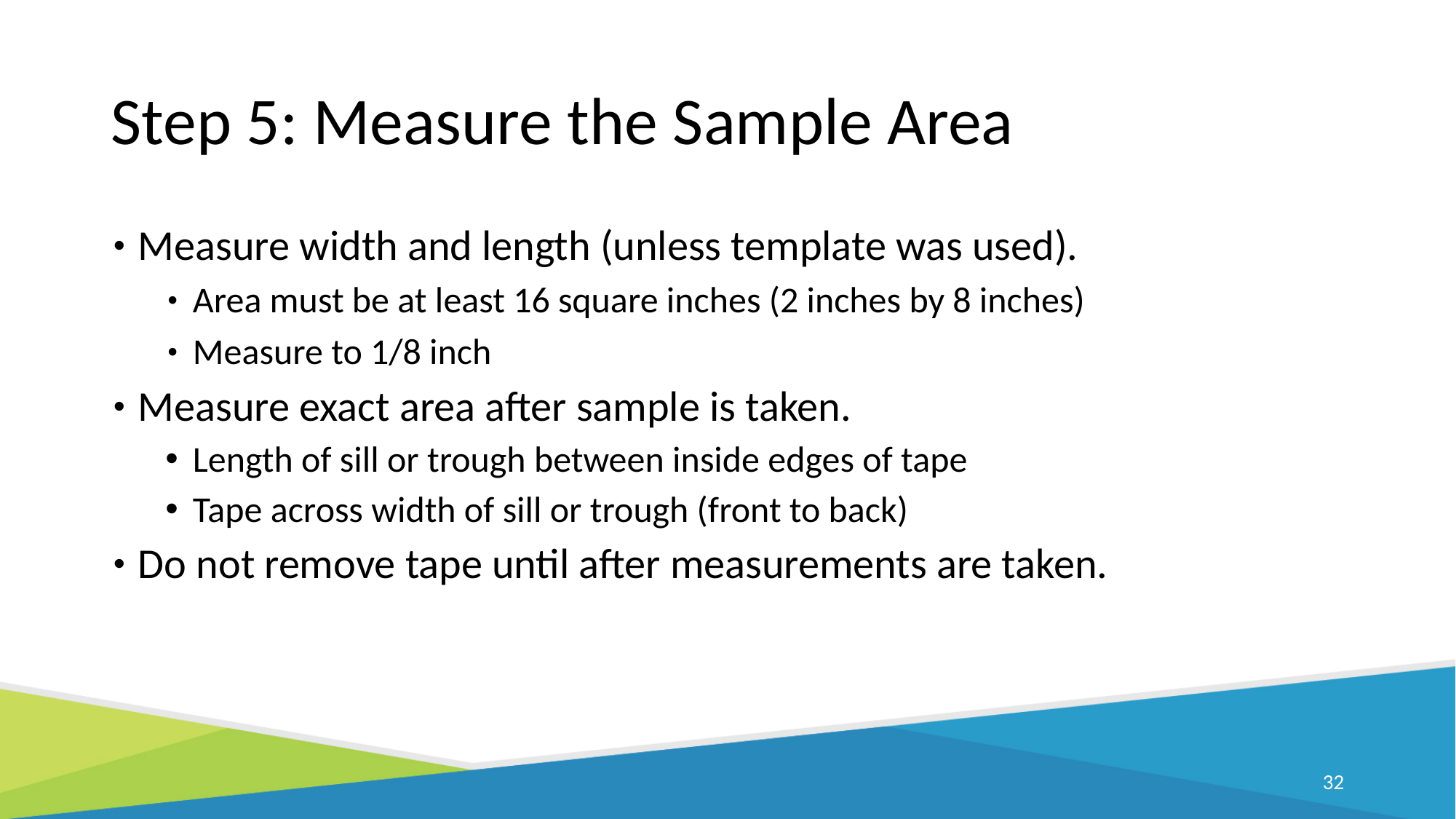

# Step 5: Measure the Sample Area
Measure width and length (unless template was used).
Area must be at least 16 square inches (2 inches by 8 inches)
Measure to 1/8 inch
Measure exact area after sample is taken.
Length of sill or trough between inside edges of tape
Tape across width of sill or trough (front to back)
Do not remove tape until after measurements are taken.

32